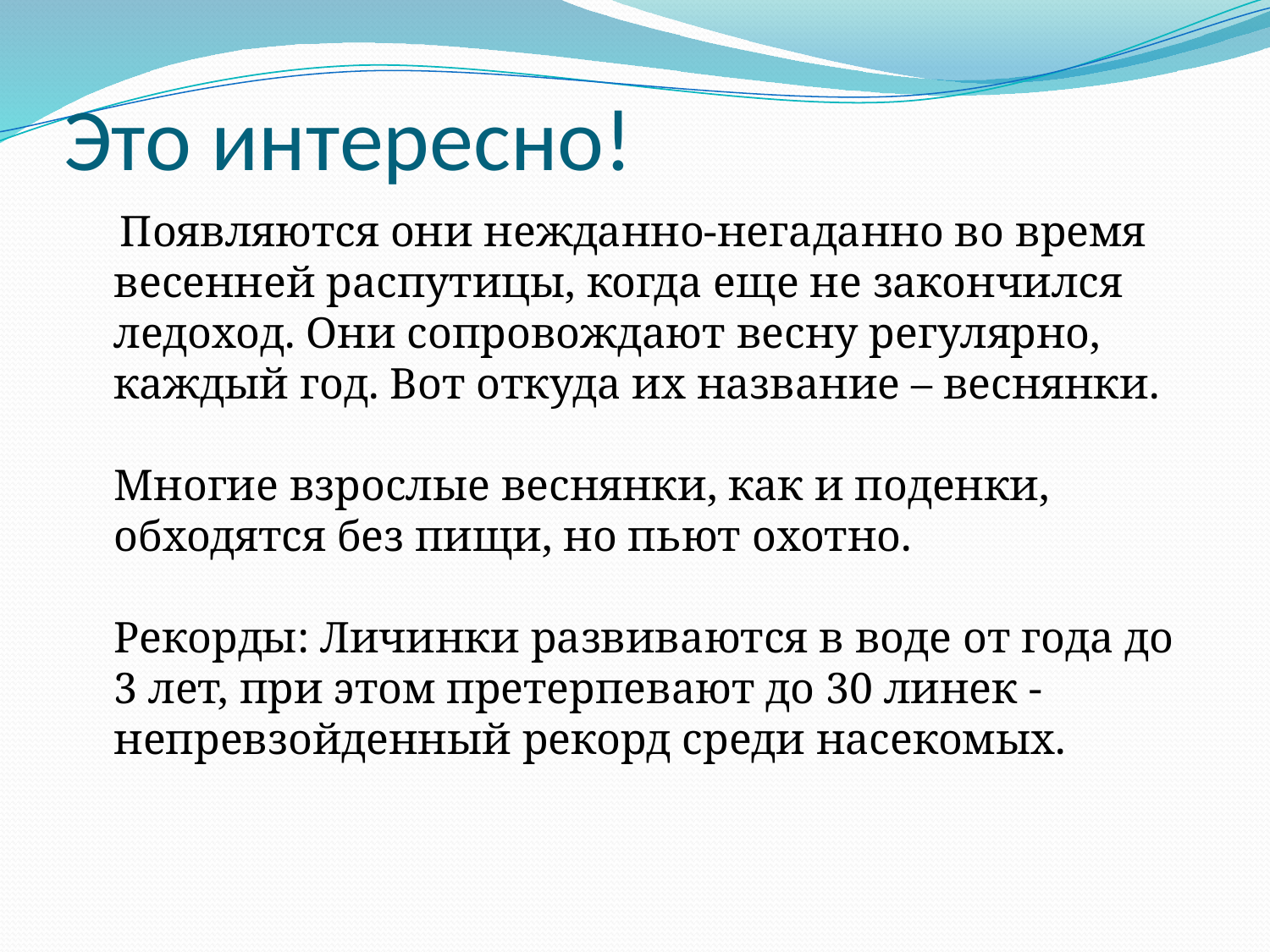

# Это интересно!
    Появляются они нежданно-негаданно во время весенней распутицы, когда еще не закончился ледоход. Они сопровождают весну регулярно, каждый год. Вот откуда их название – веснянки.
Многие взрослые веснянки, как и поденки, обходятся без пищи, но пьют охотно.
Рекорды: Личинки развиваются в воде от года до 3 лет, при этом претерпевают до 30 линек - непревзойденный рекорд среди насекомых.